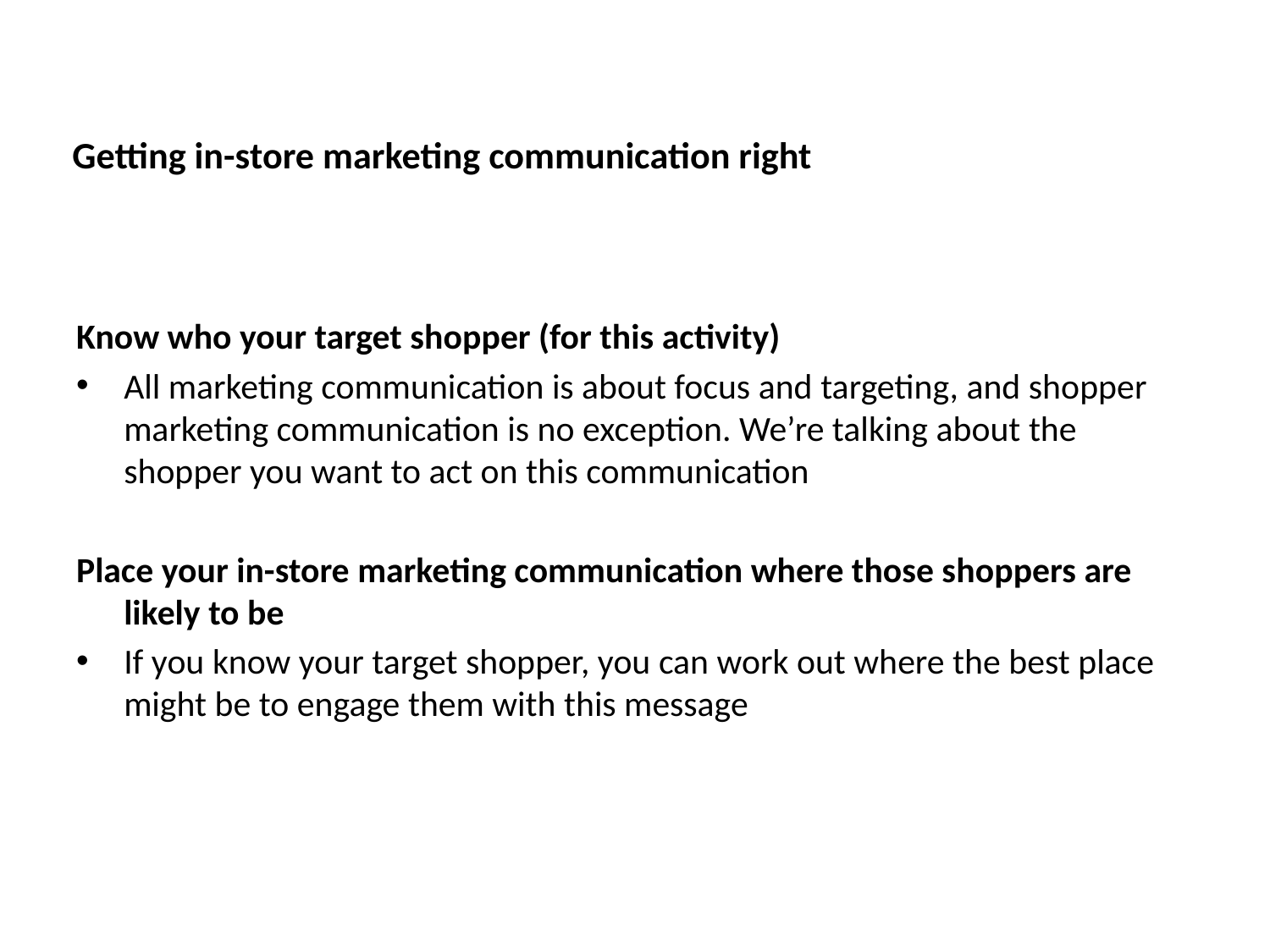

# Getting in-store marketing communication right

Know who your target shopper (for this activity)
All marketing communication is about focus and targeting, and shopper marketing communication is no exception. We’re talking about the shopper you want to act on this communication

Place your in-store marketing communication where those shoppers are likely to be
If you know your target shopper, you can work out where the best place might be to engage them with this message